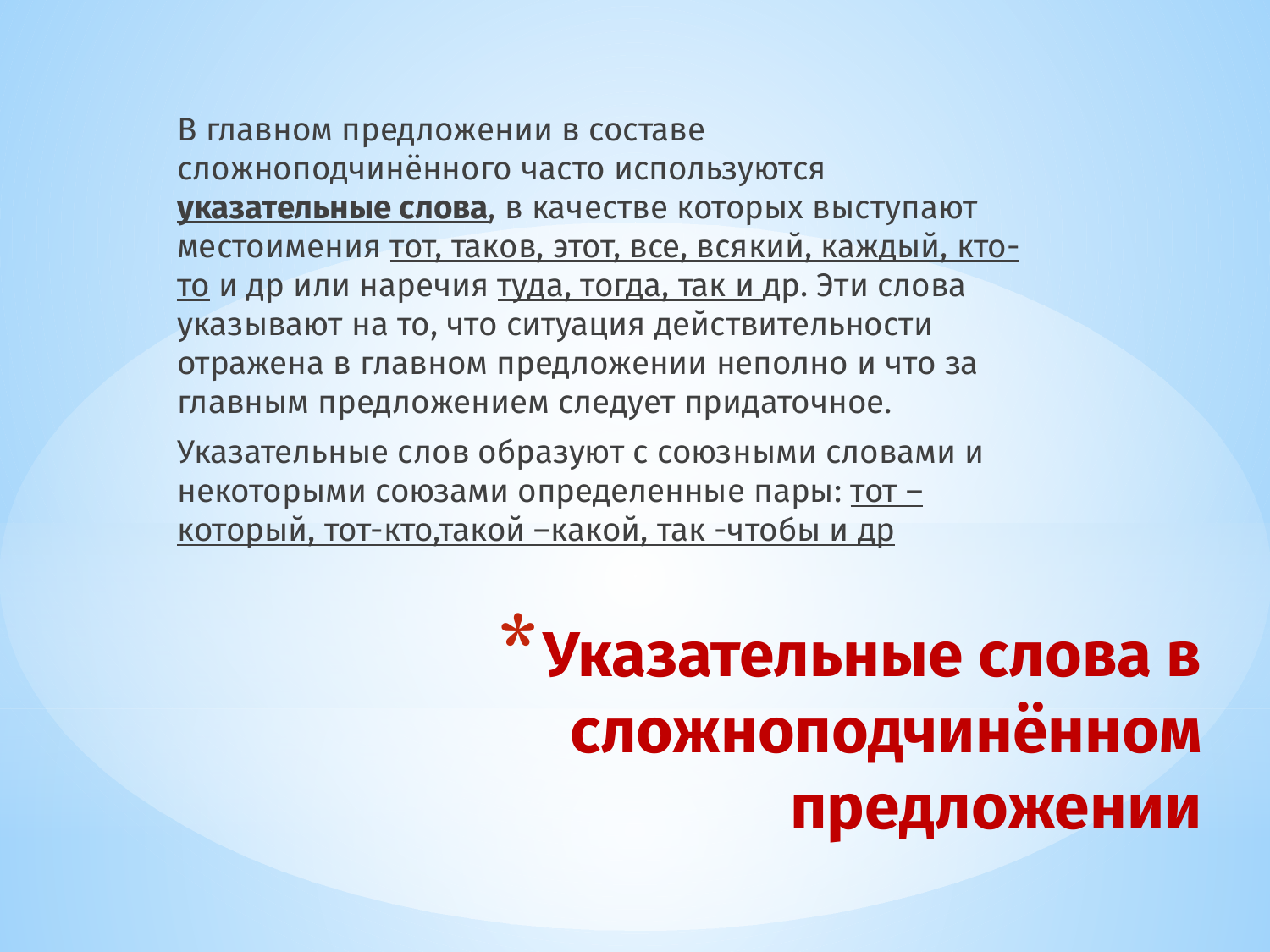

В главном предложении в составе сложноподчинённого часто используются указательные слова, в качестве которых выступают местоимения тот, таков, этот, все, всякий, каждый, кто-то и др или наречия туда, тогда, так и др. Эти слова указывают на то, что ситуация действительности отражена в главном предложении неполно и что за главным предложением следует придаточное.
Указательные слов образуют с союзными словами и некоторыми союзами определенные пары: тот – который, тот-кто,такой –какой, так -чтобы и др
# Указательные слова в сложноподчинённом предложении